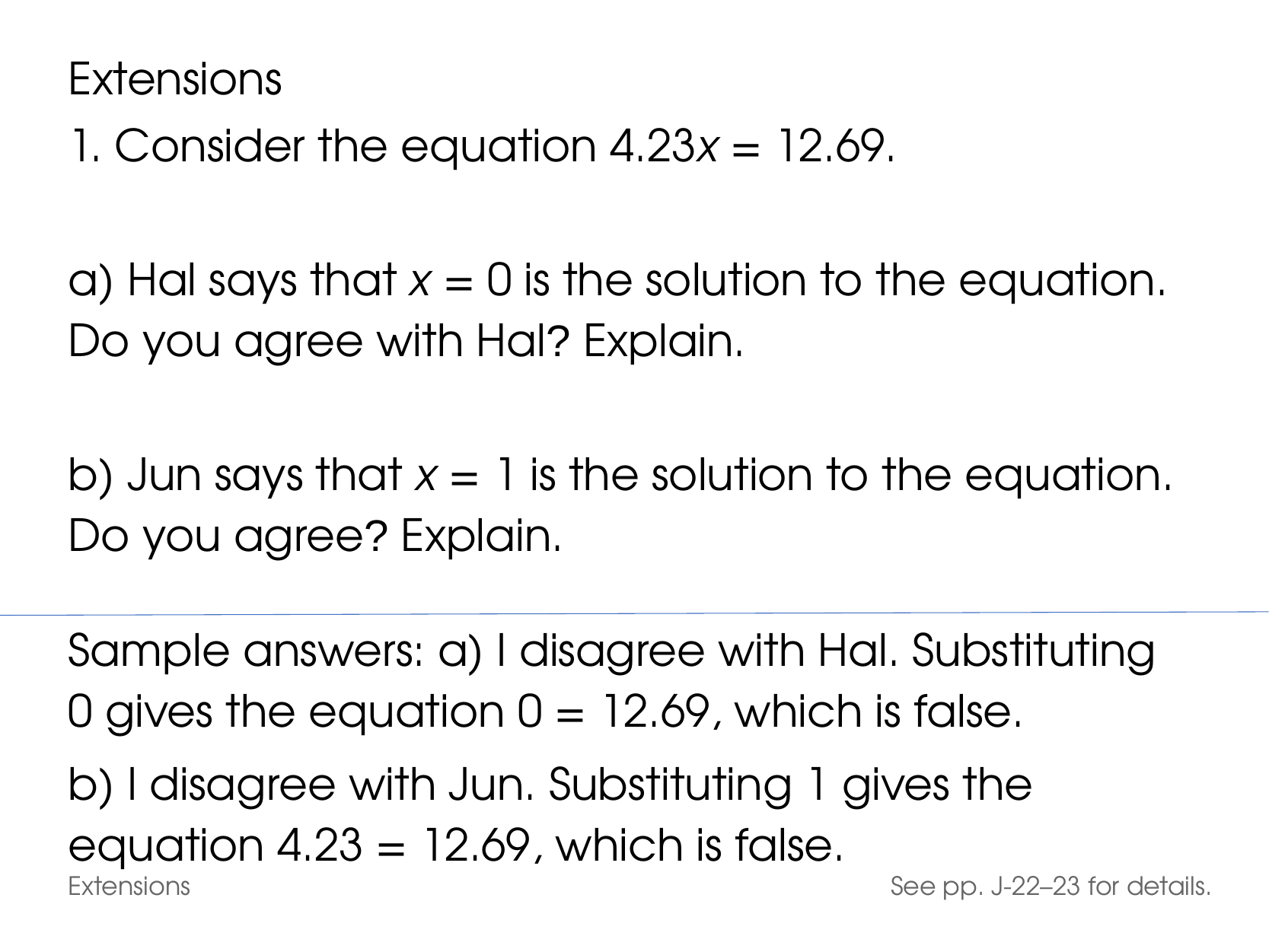

Extensions
1. Consider the equation 4.23x = 12.69.
a) Hal says that x = 0 is the solution to the equation. Do you agree with Hal? Explain.
b) Jun says that x = 1 is the solution to the equation. Do you agree? Explain.
Sample answers: a) I disagree with Hal. Substituting 0 gives the equation 0 = 12.69, which is false.
b) I disagree with Jun. Substituting 1 gives the equation 4.23 = 12.69, which is false.
Extensions
See pp. J-22–23 for details.